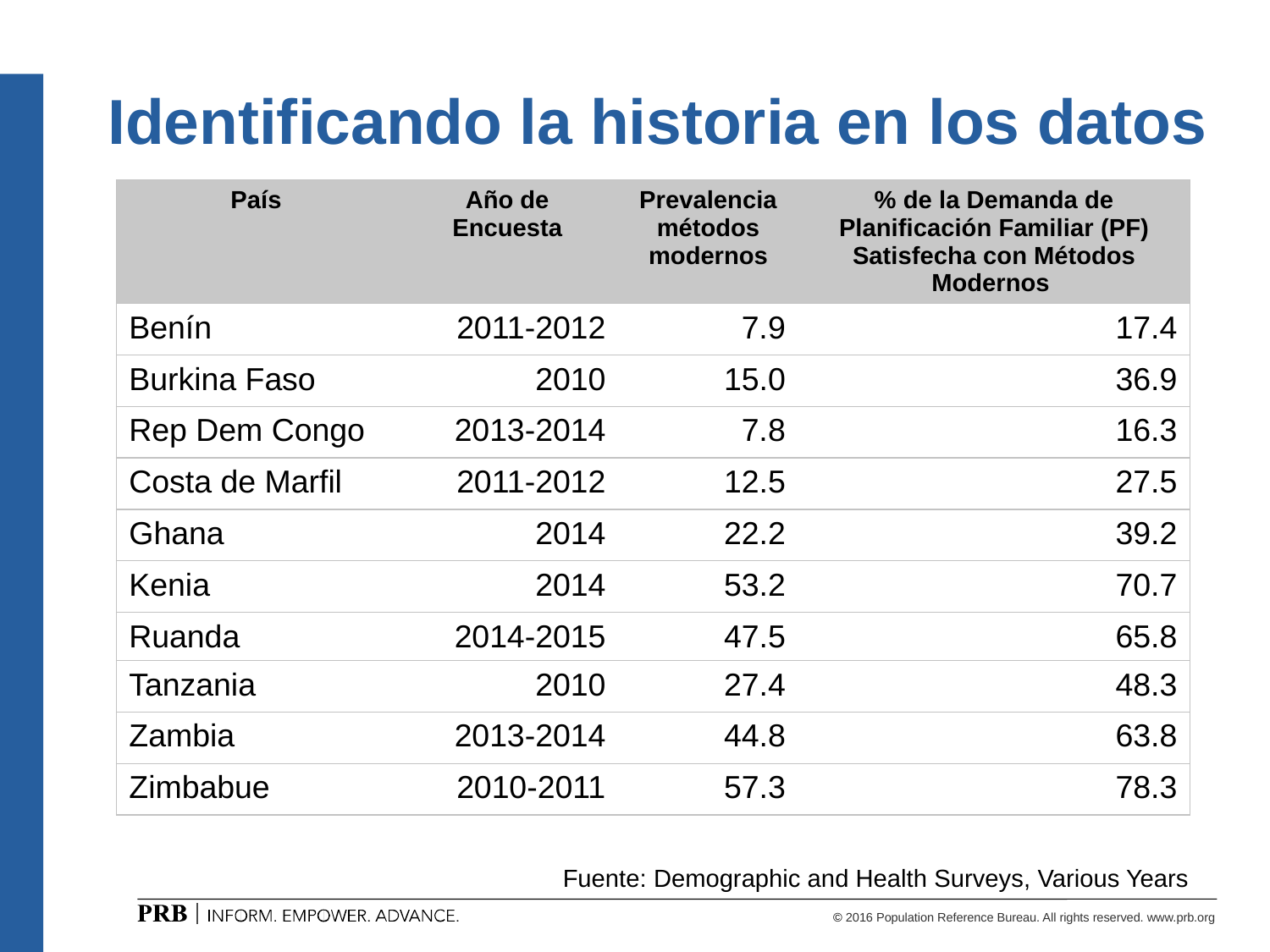

# Identificando la historia en los datos
| País | Año de Encuesta | Prevalencia métodos modernos | % de la Demanda de Planificación Familiar (PF) Satisfecha con Métodos Modernos |
| --- | --- | --- | --- |
| Benín | 2011-2012 | 7.9 | 17.4 |
| Burkina Faso | 2010 | 15.0 | 36.9 |
| Rep Dem Congo | 2013-2014 | 7.8 | 16.3 |
| Costa de Marfil | 2011-2012 | 12.5 | 27.5 |
| Ghana | 2014 | 22.2 | 39.2 |
| Kenia | 2014 | 53.2 | 70.7 |
| Ruanda | 2014-2015 | 47.5 | 65.8 |
| Tanzania | 2010 | 27.4 | 48.3 |
| Zambia | 2013-2014 | 44.8 | 63.8 |
| Zimbabue | 2010-2011 | 57.3 | 78.3 |
Fuente: Demographic and Health Surveys, Various Years